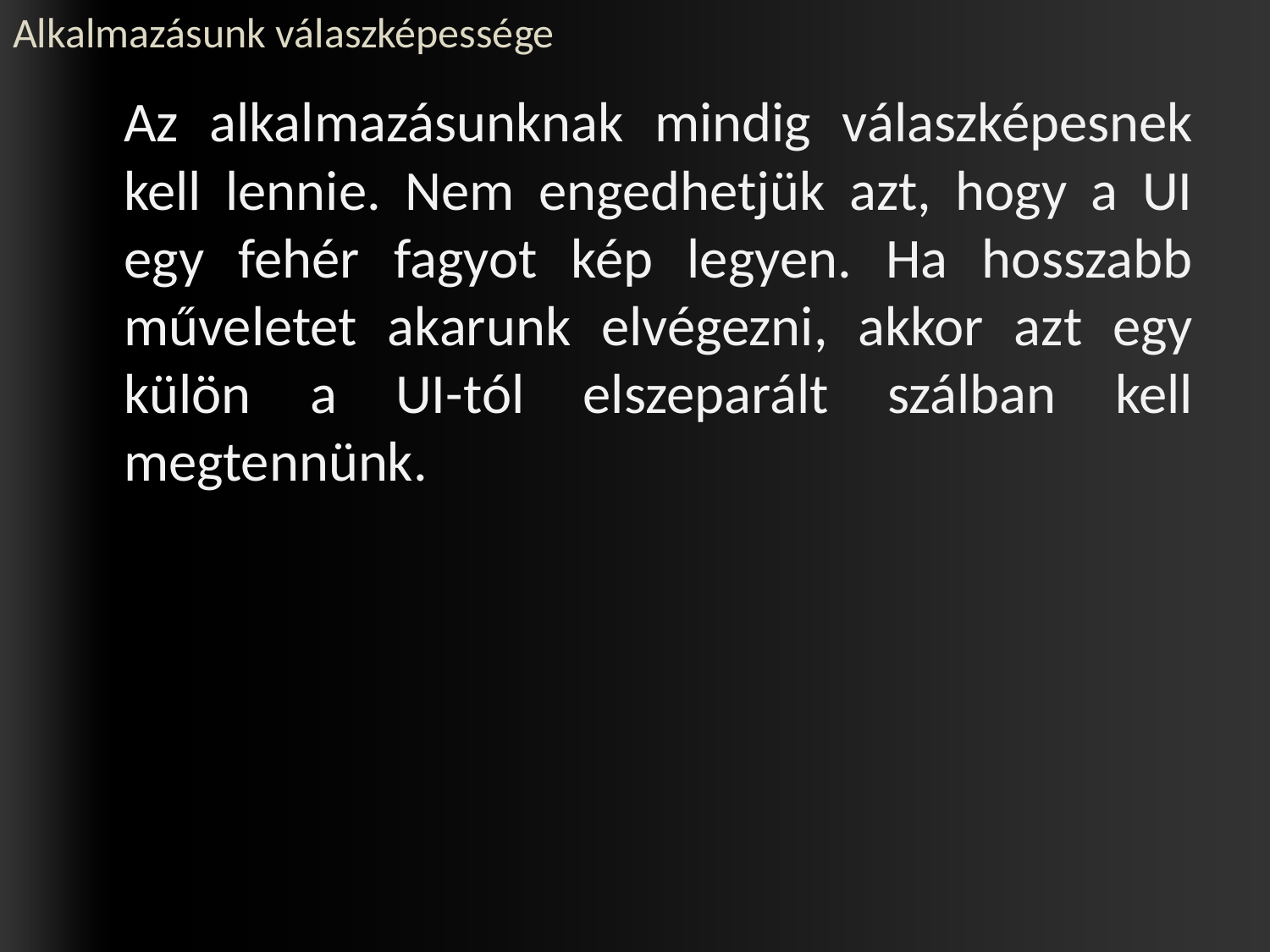

# Alkalmazásunk válaszképessége
	Az alkalmazásunknak mindig válaszképesnek kell lennie. Nem engedhetjük azt, hogy a UI egy fehér fagyot kép legyen. Ha hosszabb műveletet akarunk elvégezni, akkor azt egy külön a UI-tól elszeparált szálban kell megtennünk.